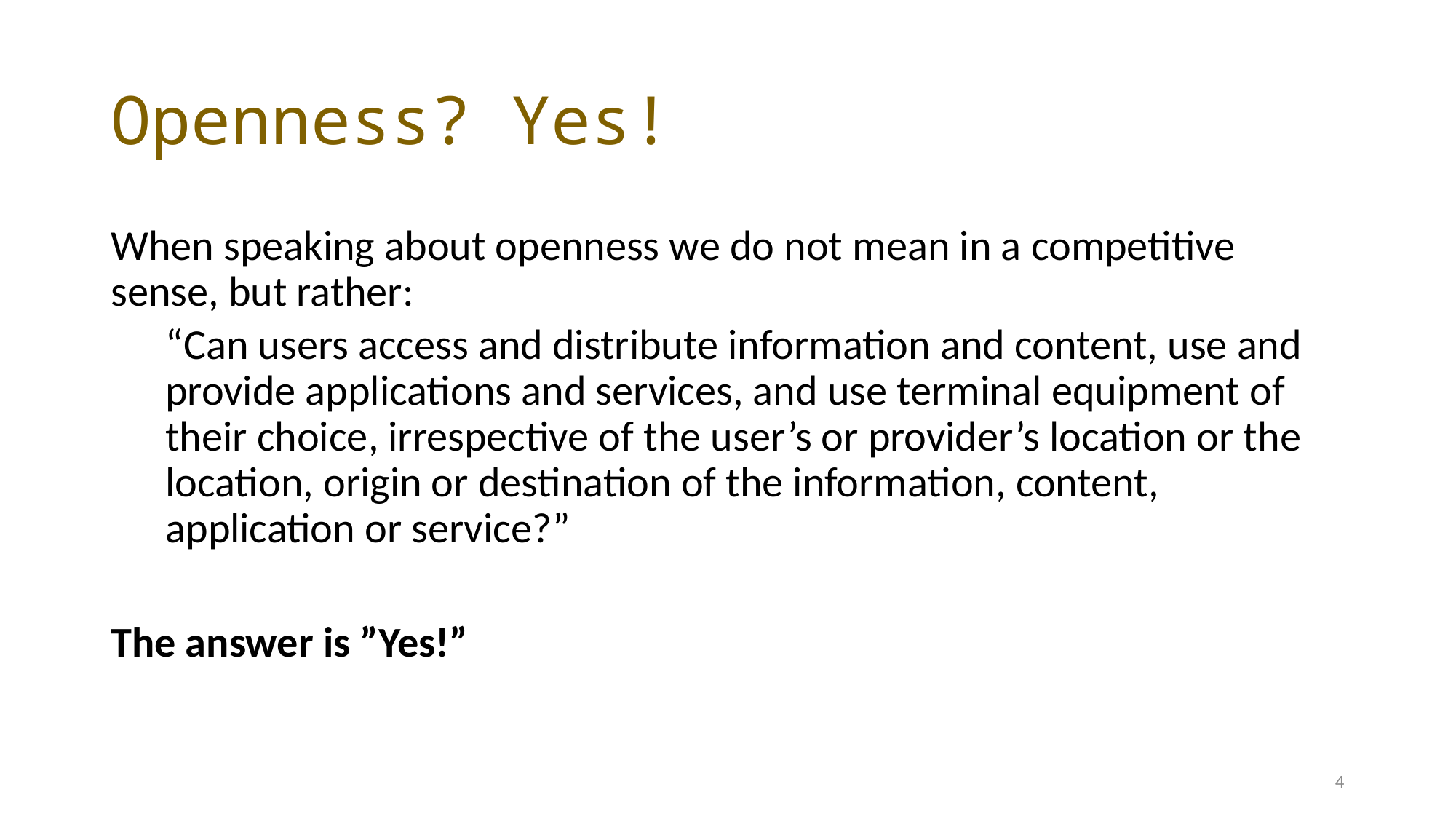

# Openness? Yes!
When speaking about openness we do not mean in a competitive sense, but rather:
“Can users access and distribute information and content, use and provide applications and services, and use terminal equipment of their choice, irrespective of the user’s or provider’s location or the location, origin or destination of the information, content, application or service?”

The answer is ”Yes!”
4